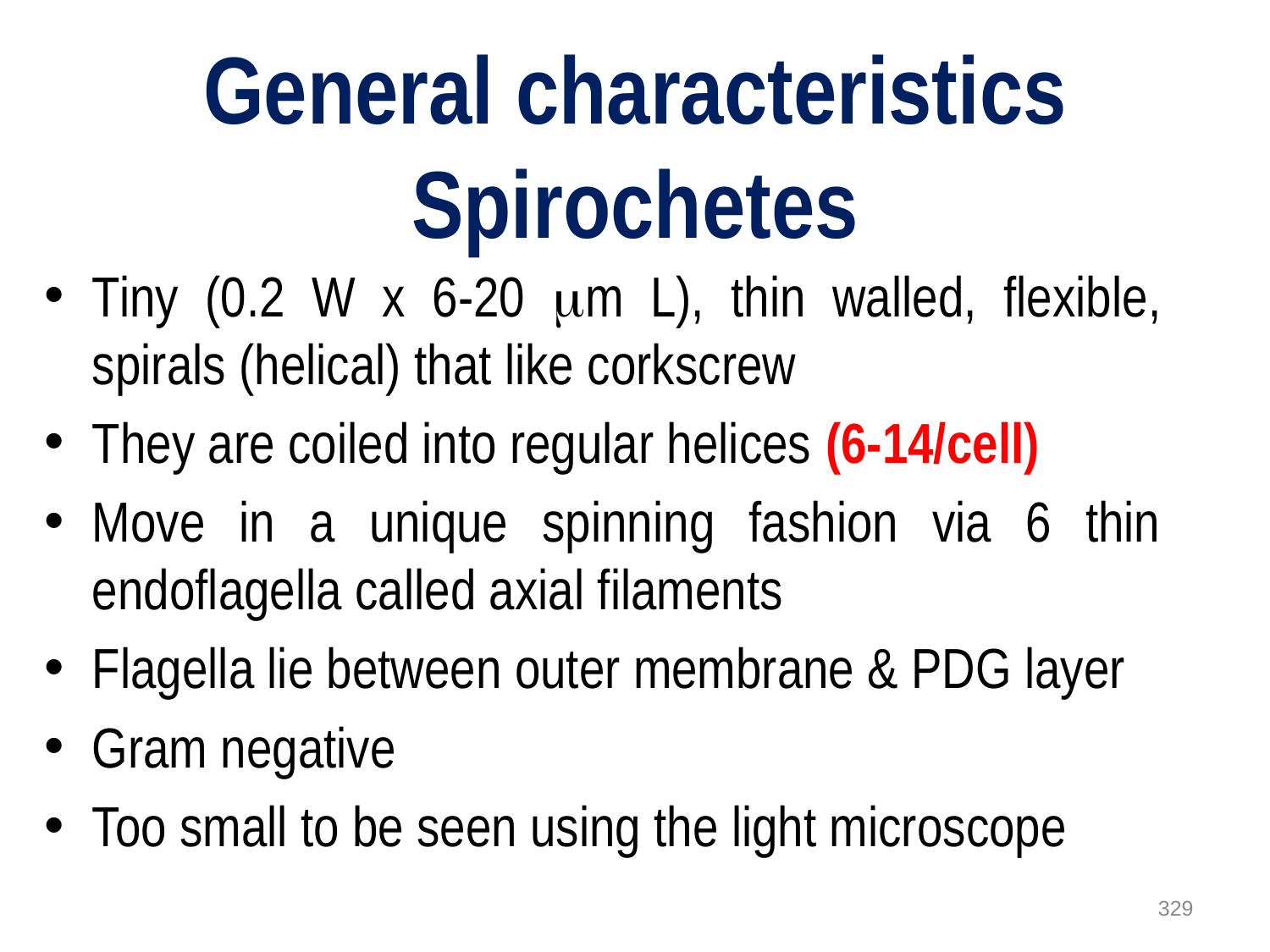

# General characteristics Spirochetes
Tiny (0.2 W x 6-20 μm L), thin walled, flexible, spirals (helical) that like corkscrew
They are coiled into regular helices (6-14/cell)
Move in a unique spinning fashion via 6 thin endoflagella called axial filaments
Flagella lie between outer membrane & PDG layer
Gram negative
Too small to be seen using the light microscope

329